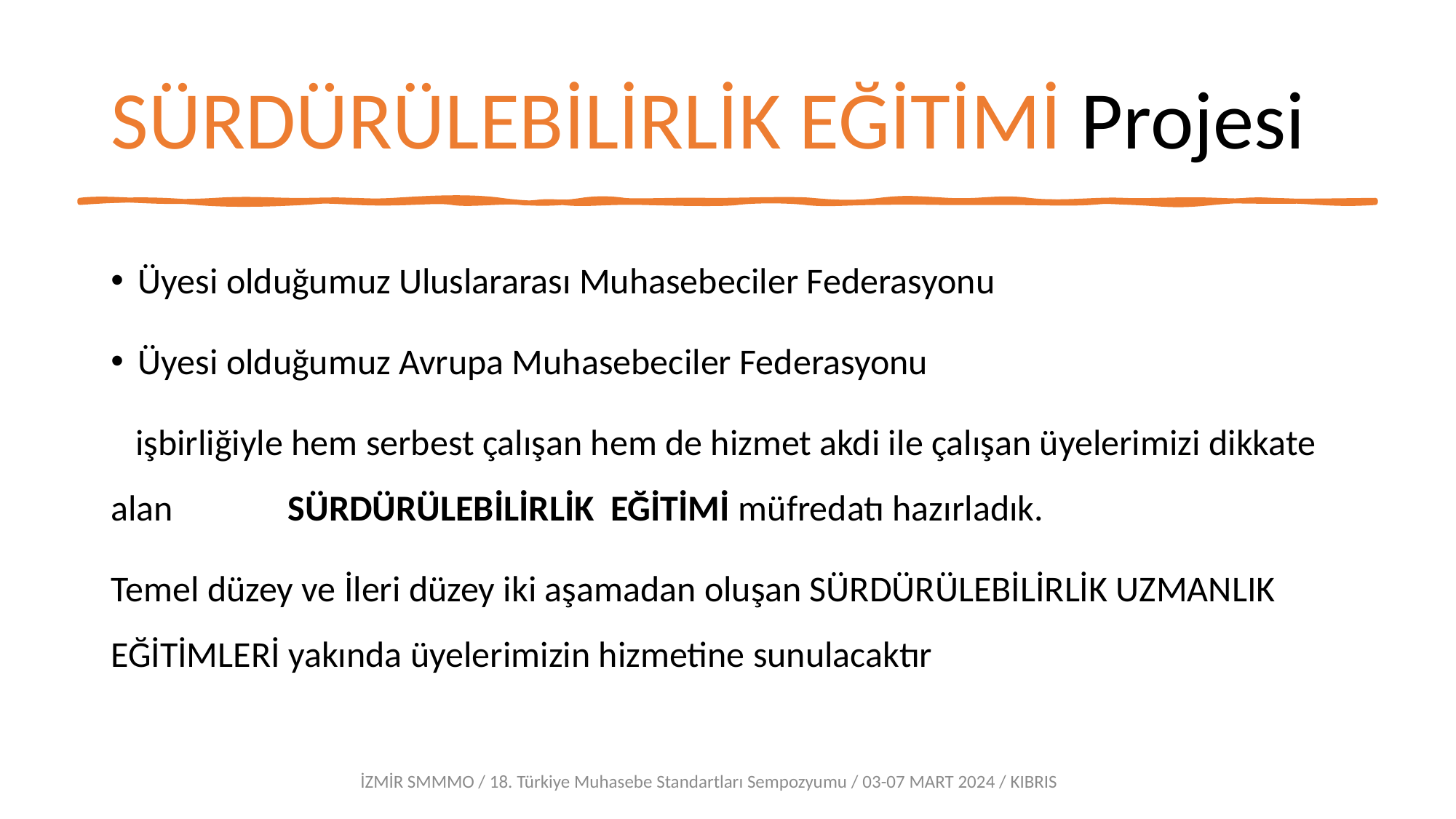

# SÜRDÜRÜLEBİLİRLİK EĞİTİMİ Projesi

Üyesi olduğumuz Uluslararası Muhasebeciler Federasyonu
Üyesi olduğumuz Avrupa Muhasebeciler Federasyonu
   işbirliğiyle hem serbest çalışan hem de hizmet akdi ile çalışan üyelerimizi dikkate  alan              SÜRDÜRÜLEBİLİRLİK  EĞİTİMİ müfredatı hazırladık.
Temel düzey ve İleri düzey iki aşamadan oluşan SÜRDÜRÜLEBİLİRLİK UZMANLIK EĞİTİMLERİ yakında üyelerimizin hizmetine sunulacaktır
İZMİR SMMMO / 18. Türkiye Muhasebe Standartları Sempozyumu / 03-07 MART 2024 / KIBRIS